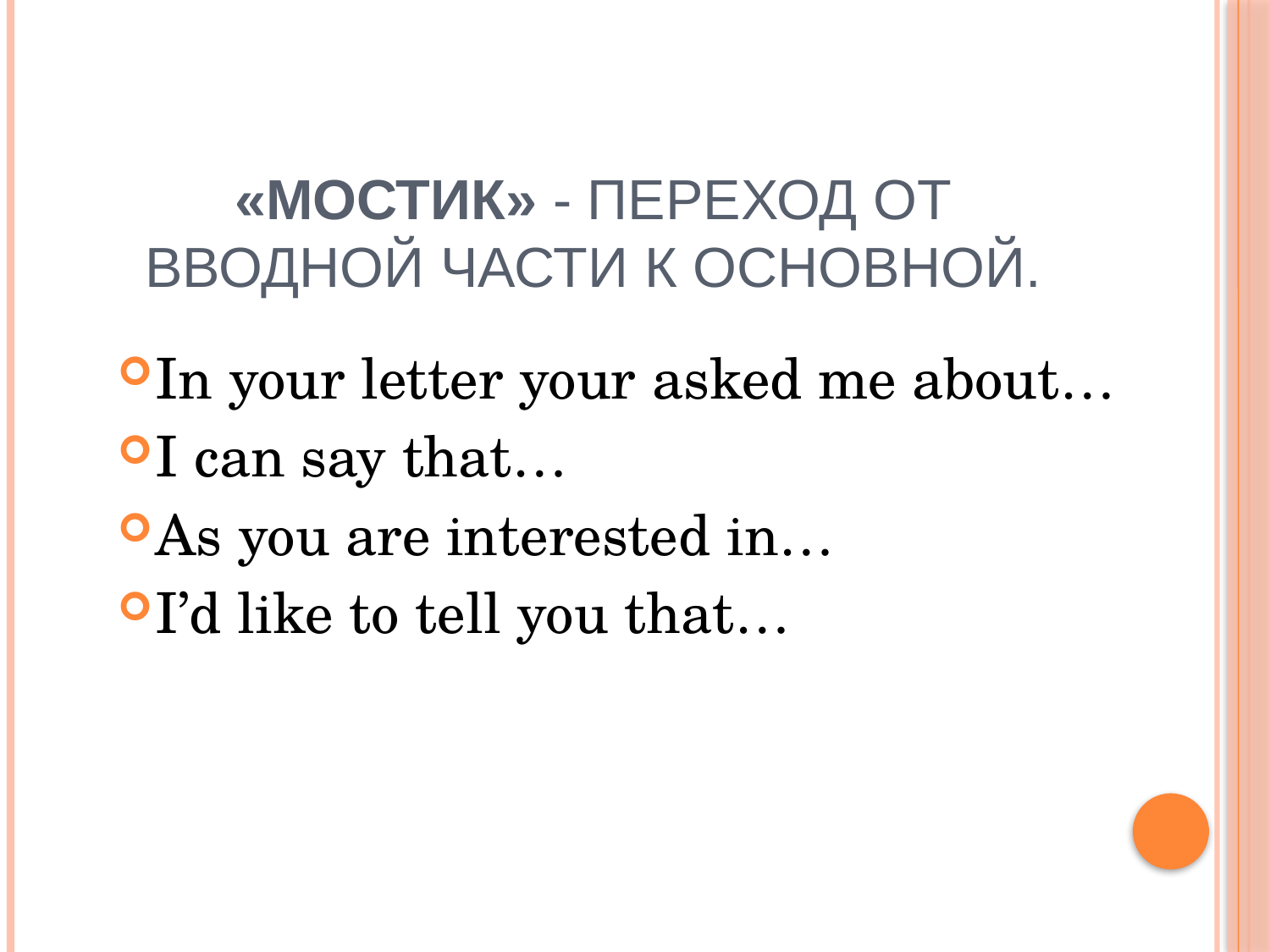

# «Мостик» - переход от вводной части к основной.
In your letter your asked me about…
I can say that…
As you are interested in…
I’d like to tell you that…